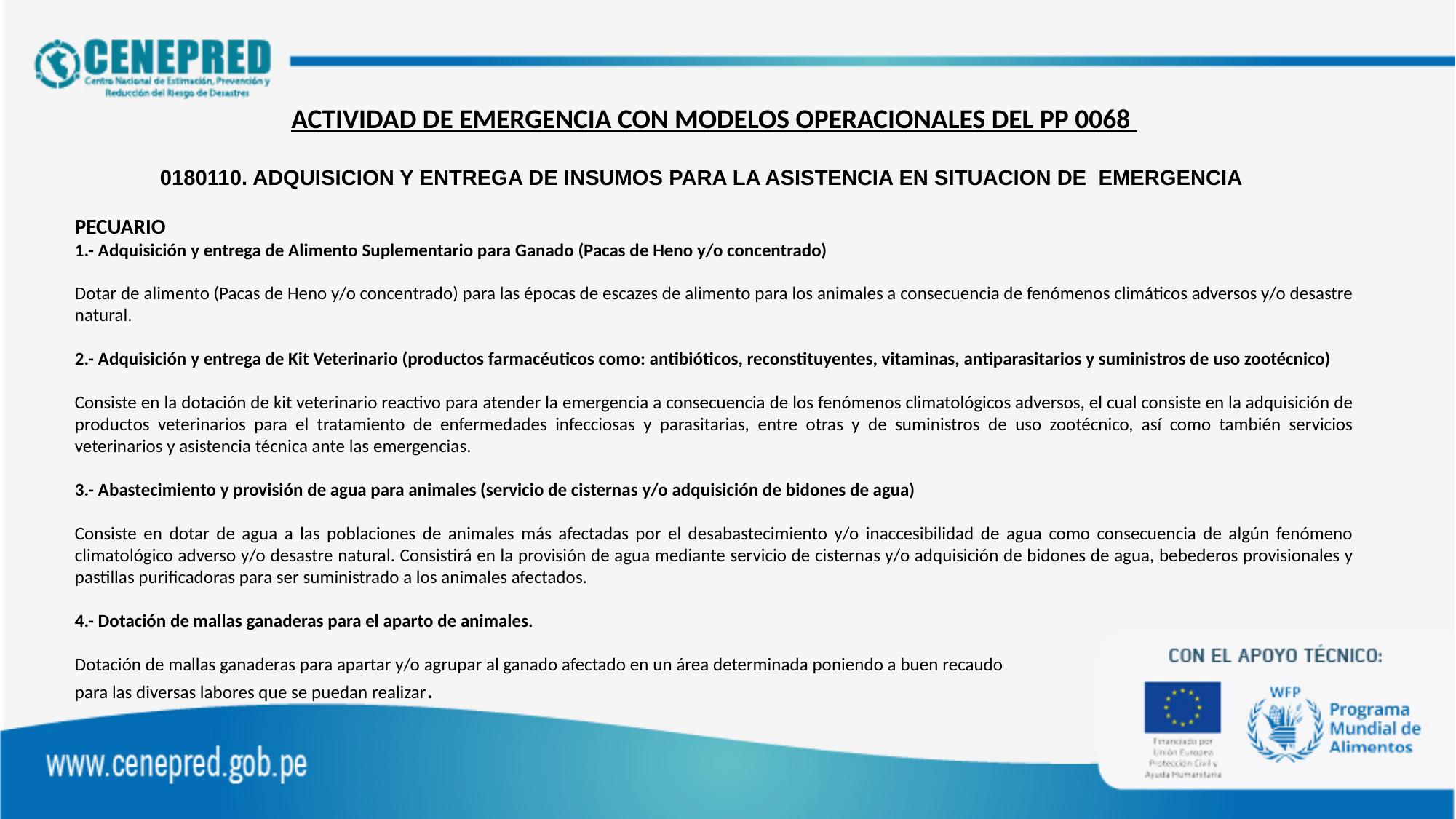

ACTIVIDAD DE EMERGENCIA CON MODELOS OPERACIONALES DEL PP 0068

0180110. ADQUISICION Y ENTREGA DE INSUMOS PARA LA ASISTENCIA EN SITUACION DE  EMERGENCIA
PECUARIO
1.- Adquisición y entrega de Alimento Suplementario para Ganado (Pacas de Heno y/o concentrado)
Dotar de alimento (Pacas de Heno y/o concentrado) para las épocas de escazes de alimento para los animales a consecuencia de fenómenos climáticos adversos y/o desastre natural.
2.- Adquisición y entrega de Kit Veterinario (productos farmacéuticos como: antibióticos, reconstituyentes, vitaminas, antiparasitarios y suministros de uso zootécnico)
Consiste en la dotación de kit veterinario reactivo para atender la emergencia a consecuencia de los fenómenos climatológicos adversos, el cual consiste en la adquisición de productos veterinarios para el tratamiento de enfermedades infecciosas y parasitarias, entre otras y de suministros de uso zootécnico, así como también servicios veterinarios y asistencia técnica ante las emergencias.
3.- Abastecimiento y provisión de agua para animales (servicio de cisternas y/o adquisición de bidones de agua)
Consiste en dotar de agua a las poblaciones de animales más afectadas por el desabastecimiento y/o inaccesibilidad de agua como consecuencia de algún fenómeno climatológico adverso y/o desastre natural. Consistirá en la provisión de agua mediante servicio de cisternas y/o adquisición de bidones de agua, bebederos provisionales y pastillas purificadoras para ser suministrado a los animales afectados.
4.- Dotación de mallas ganaderas para el aparto de animales.
Dotación de mallas ganaderas para apartar y/o agrupar al ganado afectado en un área determinada poniendo a buen recaudo
para las diversas labores que se puedan realizar.